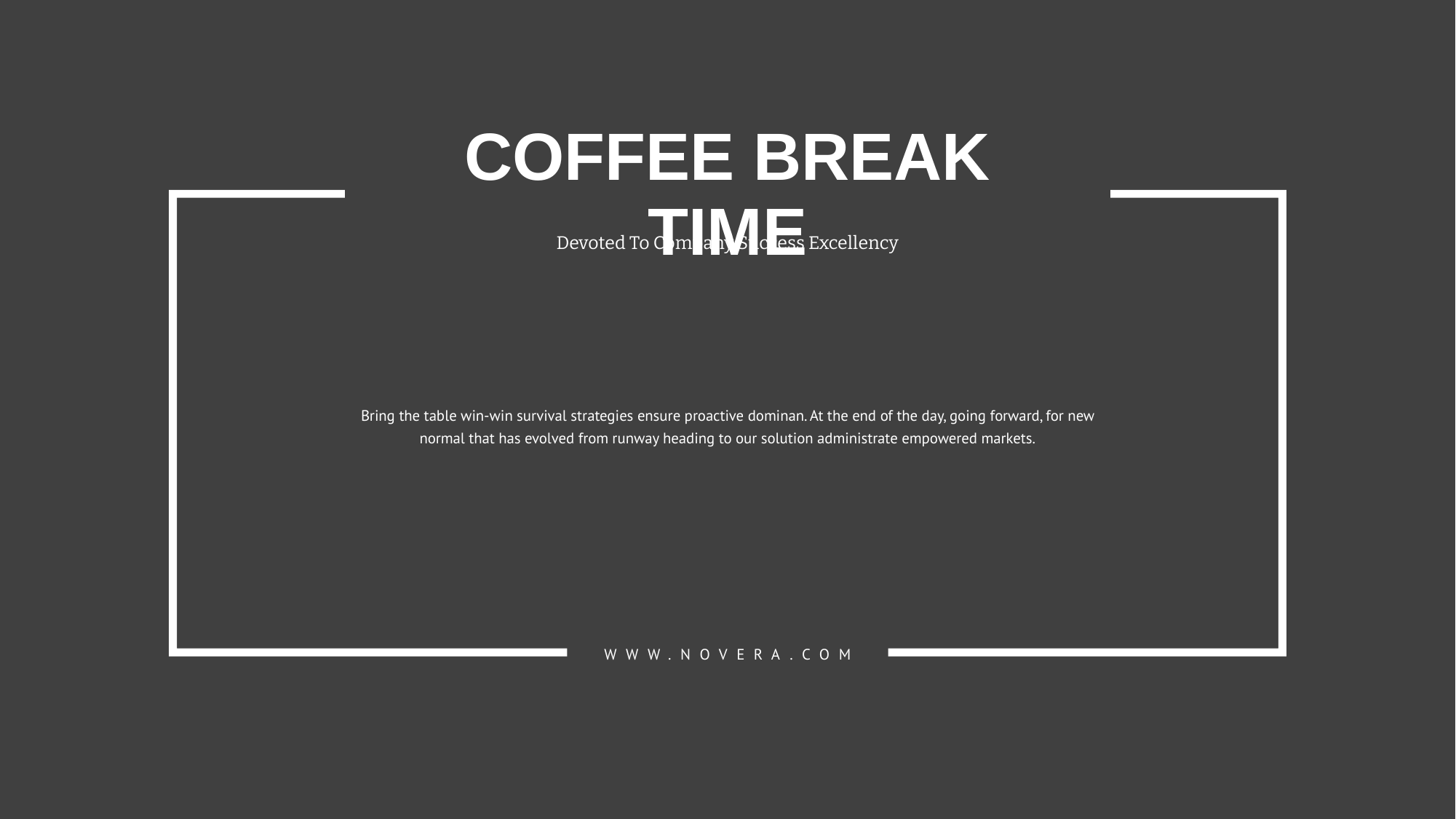

COFFEE BREAK TIME
Devoted To Company Success Excellency

Bring the table win-win survival strategies ensure proactive dominan. At the end of the day, going forward, for new normal that has evolved from runway heading to our solution administrate empowered markets.
WWW.NOVERA.COM